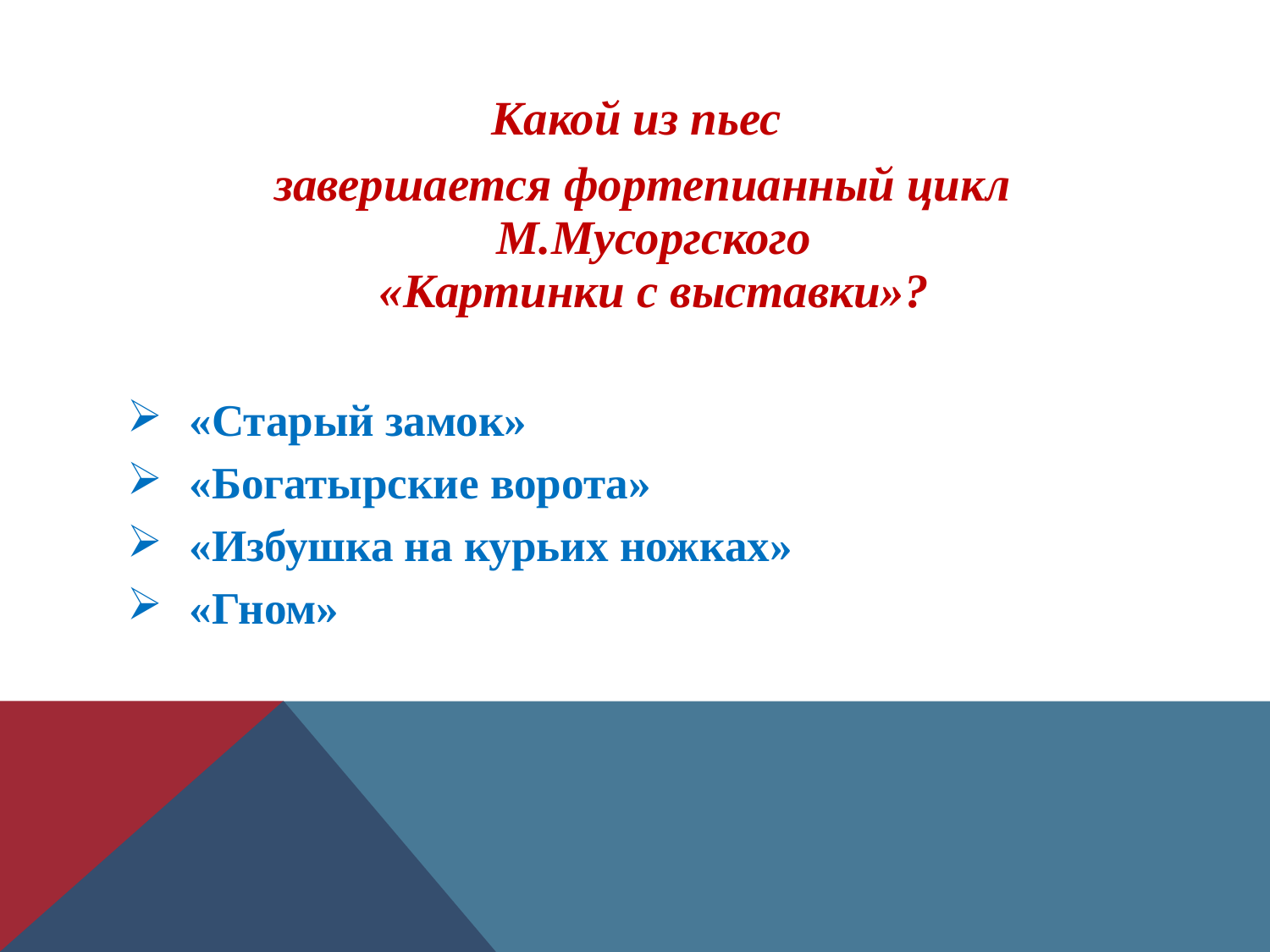

Какой из пьес
 завершается фортепианный цикл М.Мусоргского
«Картинки с выставки»?

«Старый замок»
«Богатырские ворота»
«Избушка на курьих ножках»
«Гном»